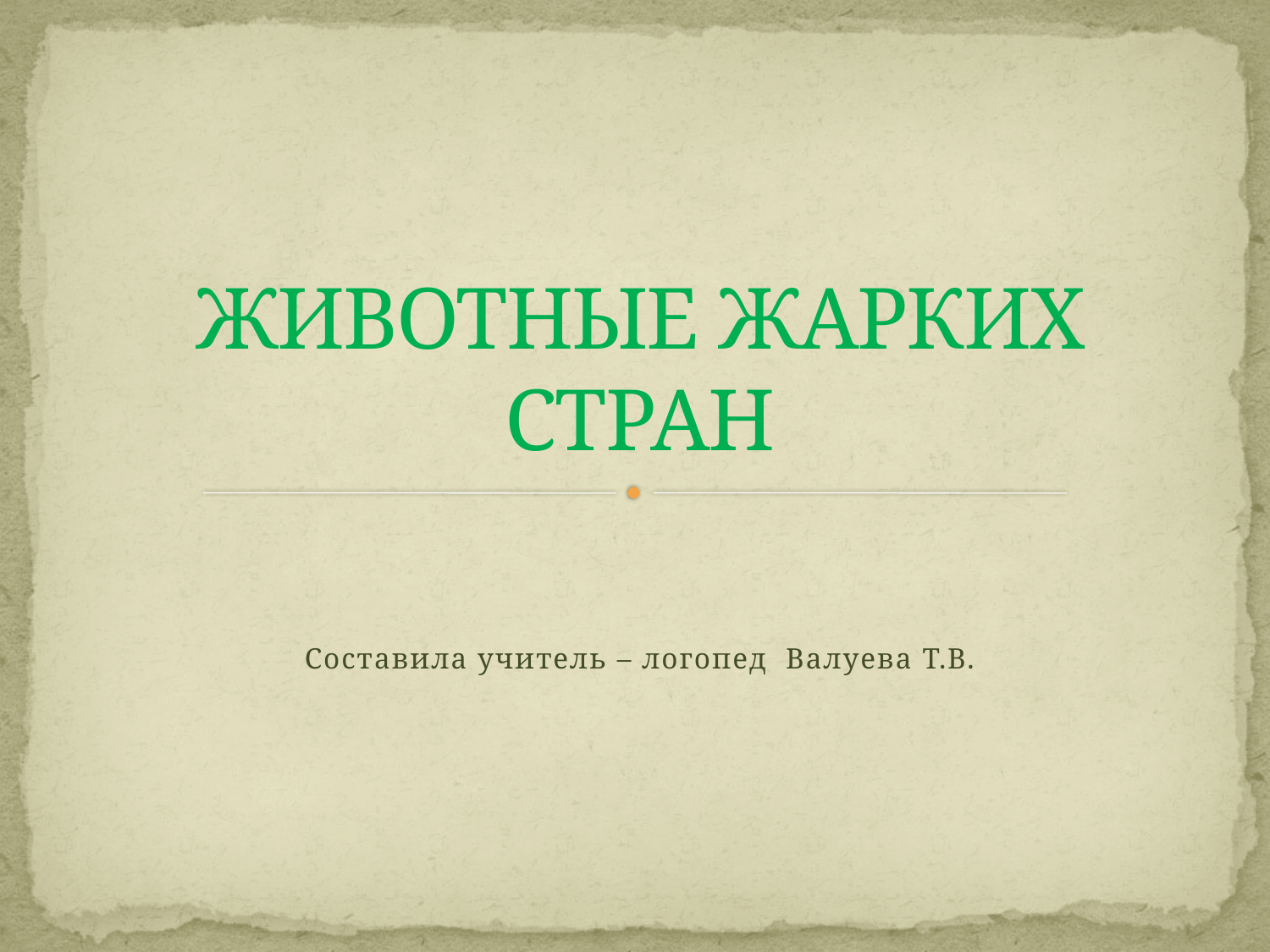

# ЖИВОТНЫЕ ЖАРКИХ СТРАН
Составила учитель – логопед  Валуева Т.В.